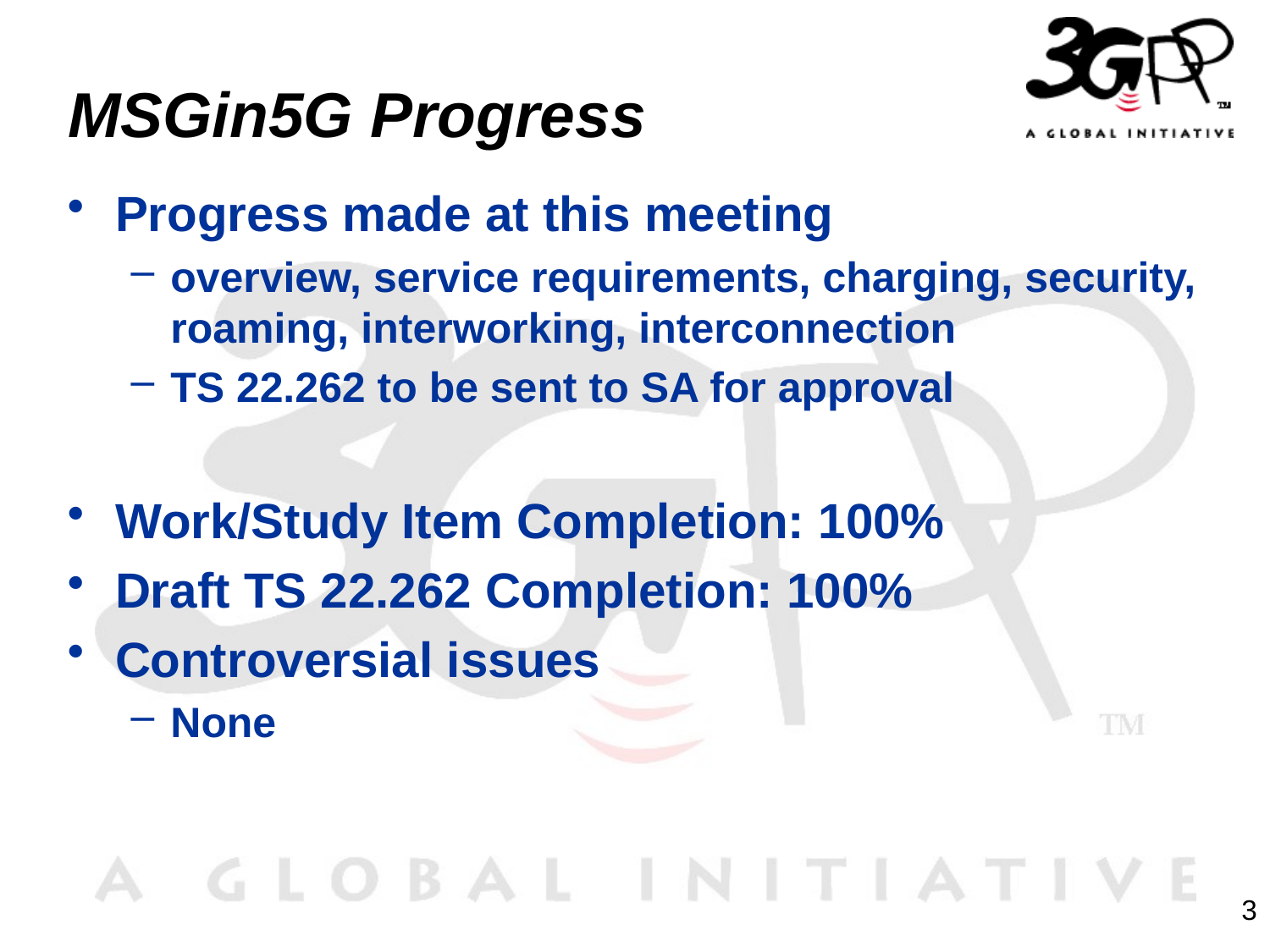

# MSGin5G Progress
Progress made at this meeting
overview, service requirements, charging, security, roaming, interworking, interconnection
TS 22.262 to be sent to SA for approval

Work/Study Item Completion: 100%
Draft TS 22.262 Completion: 100%
Controversial issues
None
3